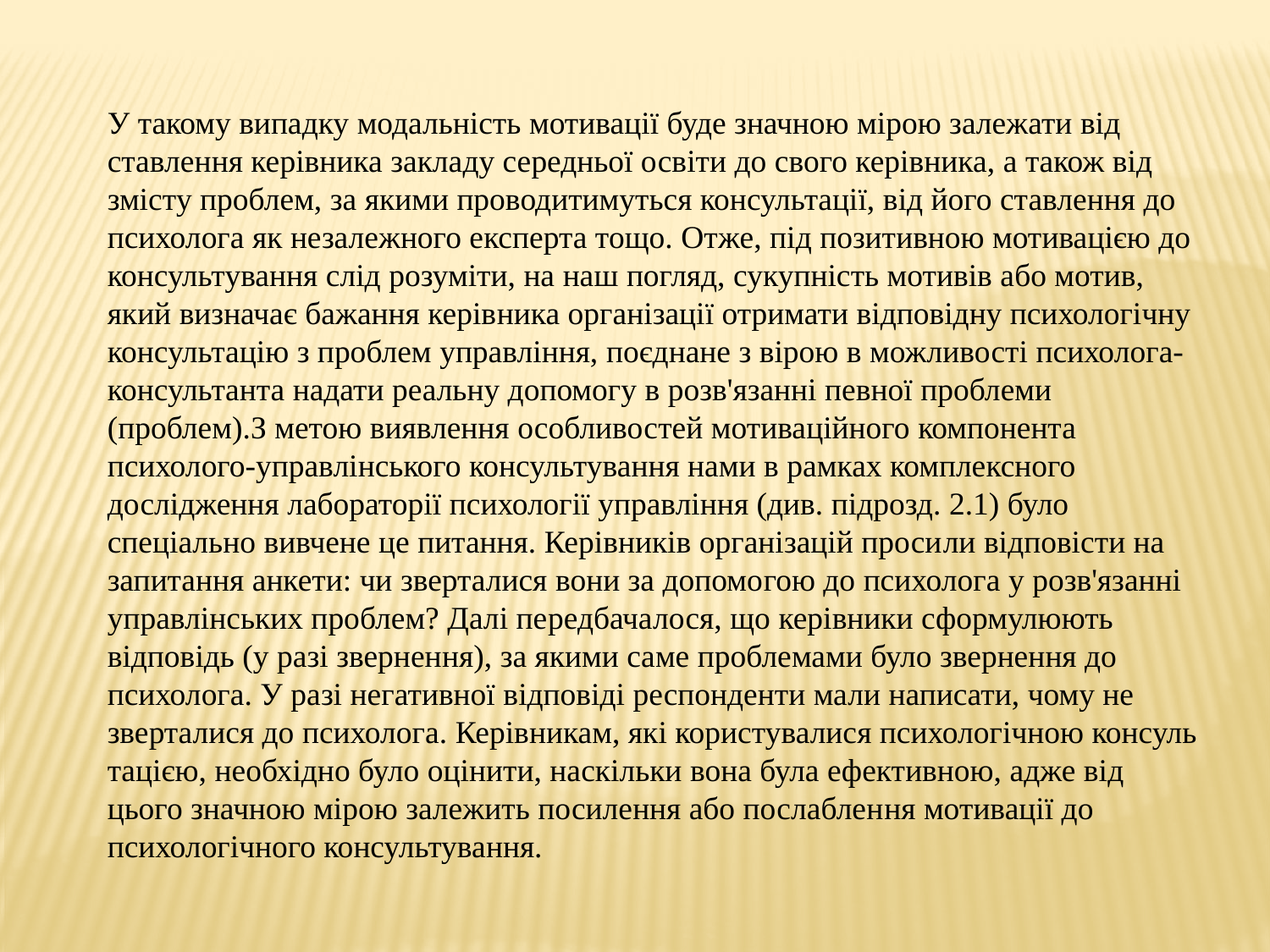

У такому випадку модальність мотивації буде значною мірою залежати від ставлен­ня керівника закладу середньої освіти до свого керівника, а також від змісту проблем, за якими проводитимуться консультації, від його ставлення до психолога як незалежного експерта тощо. Отже, під позитивною мотивацією до консультування слід розуміти, на наш погляд, сукупність мотивів або мотив, який визначає бажання керів­ника організації отримати відповідну психологічну консультацію з проблем управління, поєднане з вірою в можливості психолога-кон­сультанта надати реальну допомогу в розв'язанні певної проблеми (проблем).З метою виявлення особливостей мотиваційного компонента психолого-управлінського консультування нами в рамках комплексного дослідження лабораторії психології управління (див. підрозд. 2.1) було спеціально вивчене це питання. Керівників організацій проси­ли відповісти на запитання анкети: чи зверталися вони за допомо­гою до психолога у розв'язанні управлінських проблем? Далі пе­редбачалося, що керівники сформулюють відповідь (у разі звернен­ня), за якими саме проблемами було звернення до психолога. У разі негативної відповіді респонденти мали написати, чому не зверталися до психолога. Керівникам, які користувалися психологічною консуль­тацією, необхідно було оцінити, наскільки вона була ефективною, адже від цього значною мірою залежить посилення або послаблен­ня мотивації до психологічного консультування.